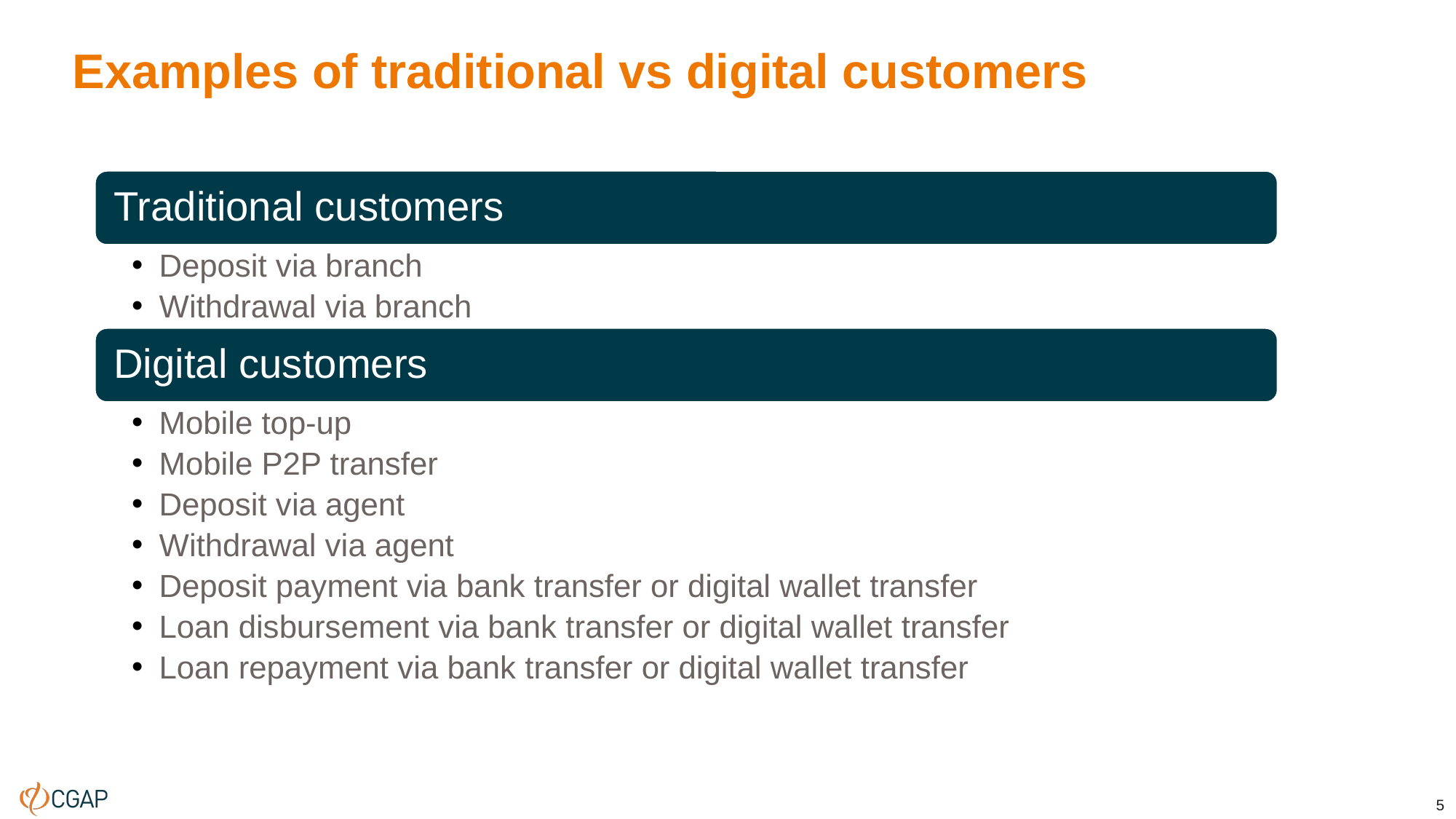

# Examples of traditional vs digital customers

Traditional customers
Deposit via branch
Withdrawal via branch
Digital customers
Mobile top-up
Mobile P2P transfer
Deposit via agent
Withdrawal via agent
Deposit payment via bank transfer or digital wallet transfer
Loan disbursement via bank transfer or digital wallet transfer
Loan repayment via bank transfer or digital wallet transfer

5